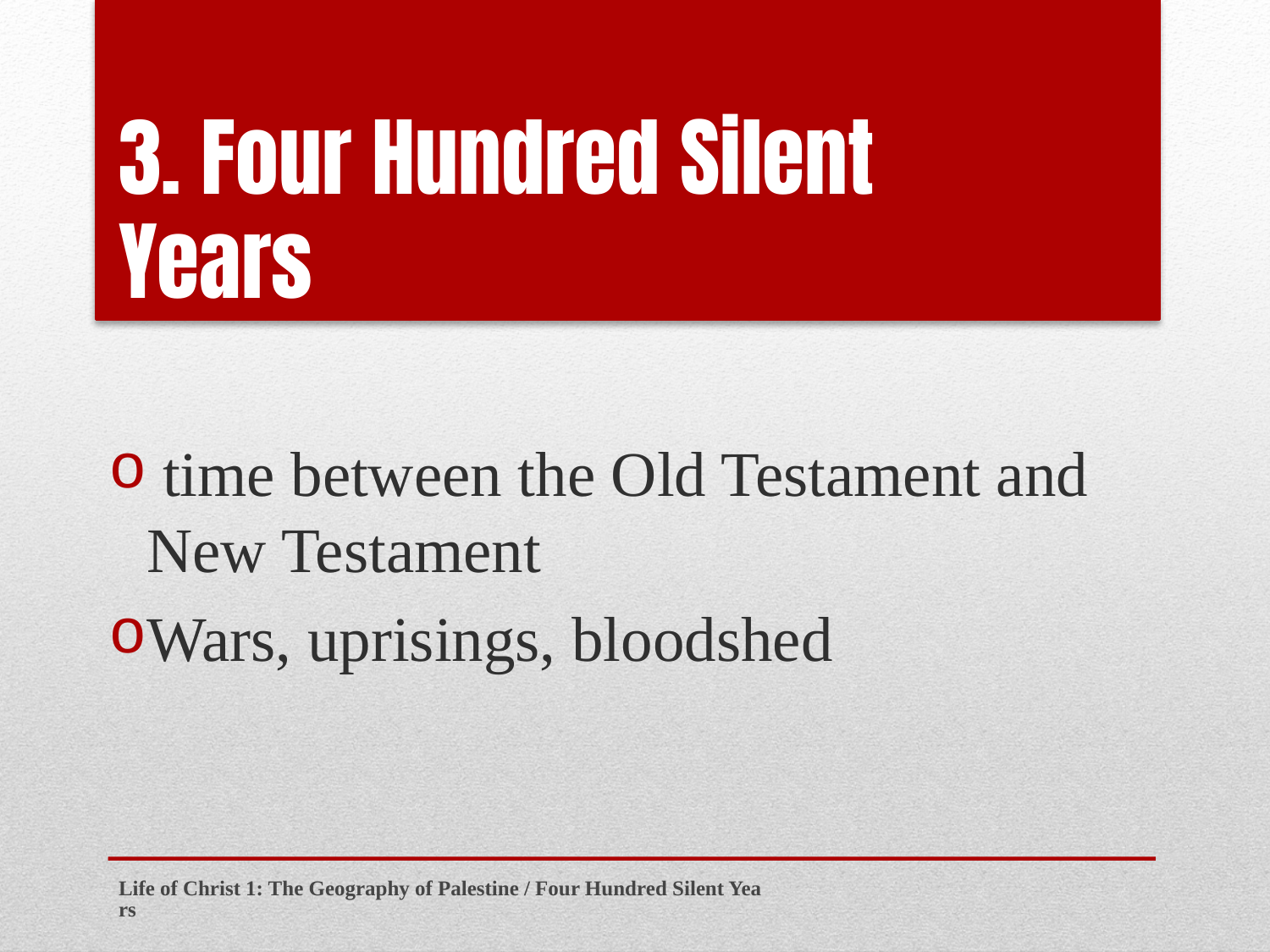

# 3. Four Hundred Silent Years
 time between the Old Testament and New Testament
Wars, uprisings, bloodshed
Life of Christ 1: The Geography of Palestine / Four Hundred Silent Years